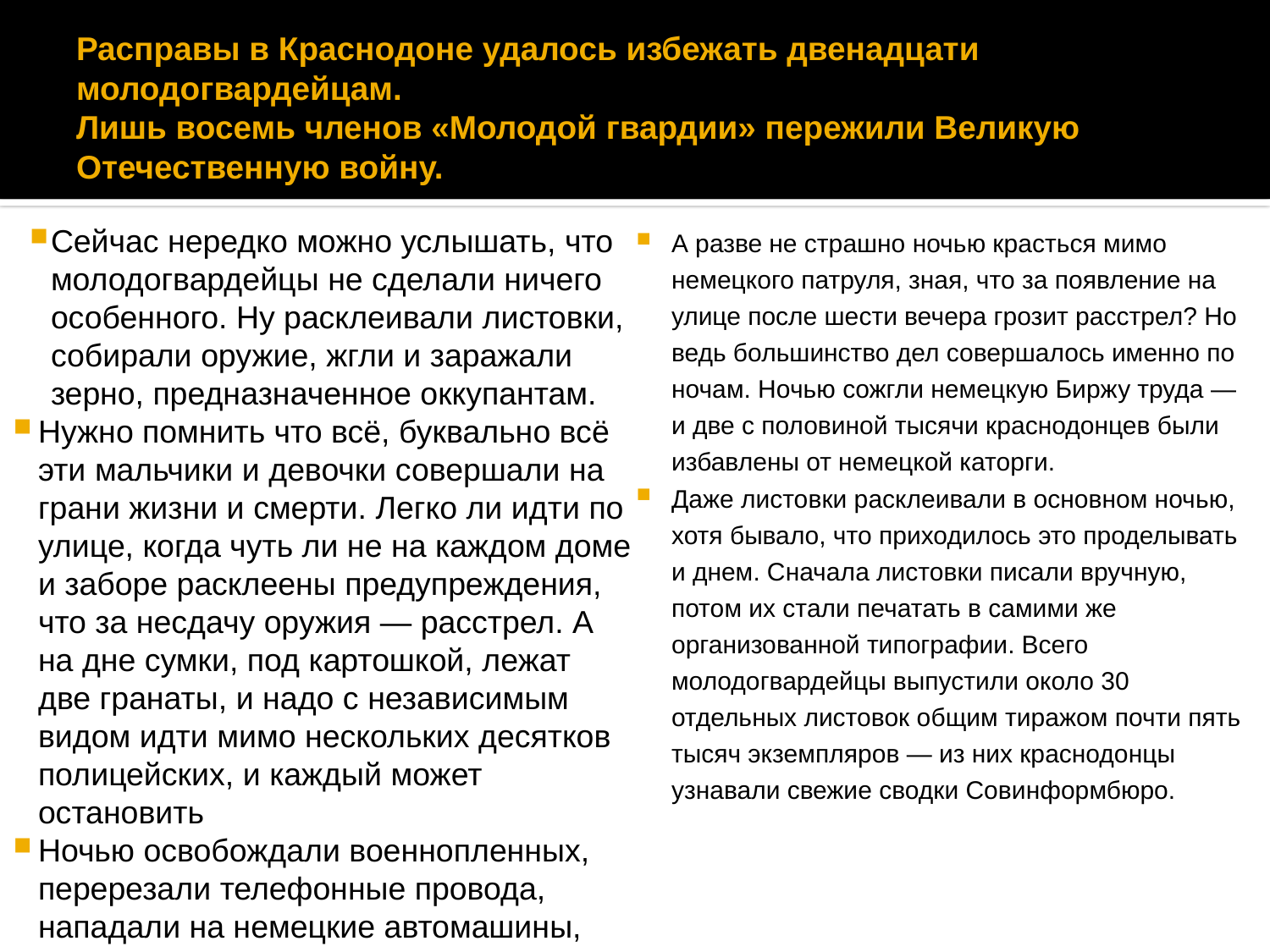

# Расправы в Краснодоне удалось избежать двенадцати молодогвардейцам. Лишь восемь членов «Молодой гвардии» пережили Великую Отечественную войну.
Сейчас нередко можно услышать, что молодогвардейцы не сделали ничего особенного. Ну расклеивали листовки, собирали оружие, жгли и заражали зерно, предназначенное оккупантам.
Нужно помнить что всё, буквально всё эти мальчики и девочки совершали на грани жизни и смерти. Легко ли идти по улице, когда чуть ли не на каждом доме и заборе расклеены предупреждения, что за несдачу оружия — расстрел. А на дне сумки, под картошкой, лежат две гранаты, и надо с независимым видом идти мимо нескольких десятков полицейских, и каждый может остановить
Ночью освобождали военнопленных, перерезали телефонные провода, нападали на немецкие автомашины, отбили у фашистов стадо скота в 500 голов
А разве не страшно ночью красться мимо немецкого патруля, зная, что за появление на улице после шести вечера грозит расстрел? Но ведь большинство дел совершалось именно по ночам. Ночью сожгли немецкую Биржу труда — и две с половиной тысячи краснодонцев были избавлены от немецкой каторги.
Даже листовки расклеивали в основном ночью, хотя бывало, что приходилось это проделывать и днем. Сначала листовки писали вручную, потом их стали печатать в самими же организованной типографии. Всего молодогвардейцы выпустили около 30 отдельных листовок общим тиражом почти пять тысяч экземпляров — из них краснодонцы узнавали свежие сводки Совинформбюро.